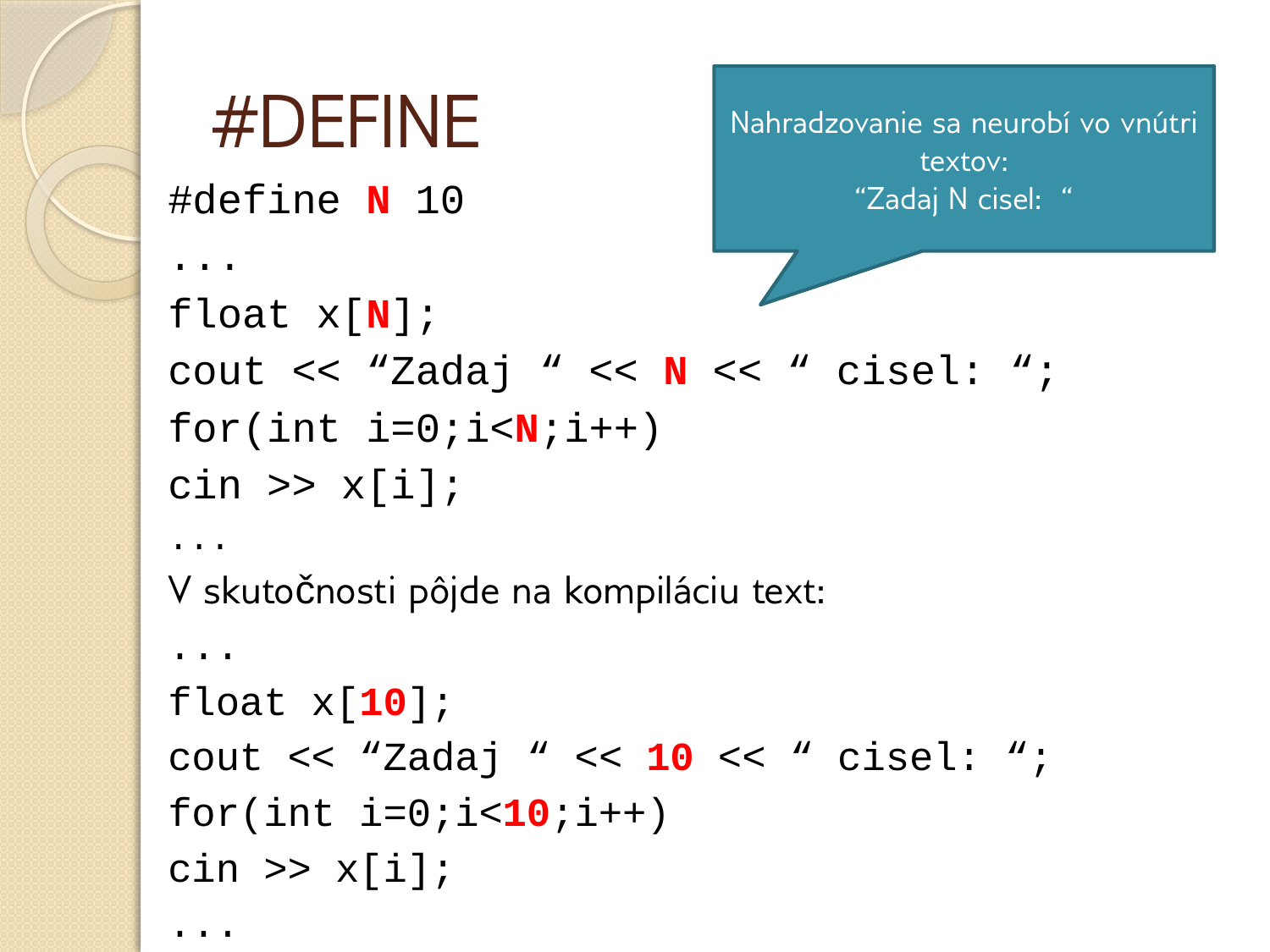

# #DEFINE
Nahradzovanie sa neurobí vo vnútri textov:
“Zadaj N cisel:  “
#define N 10
...
float x[N];
cout << “Zadaj “ << N << “ cisel: “;
for(int i=0;i<N;i++)
	cin >> x[i];
...
V skutočnosti pôjde na kompiláciu text:
...
float x[10];
cout << “Zadaj “ << 10 << “ cisel: “;
for(int i=0;i<10;i++)
	cin >> x[i];
...